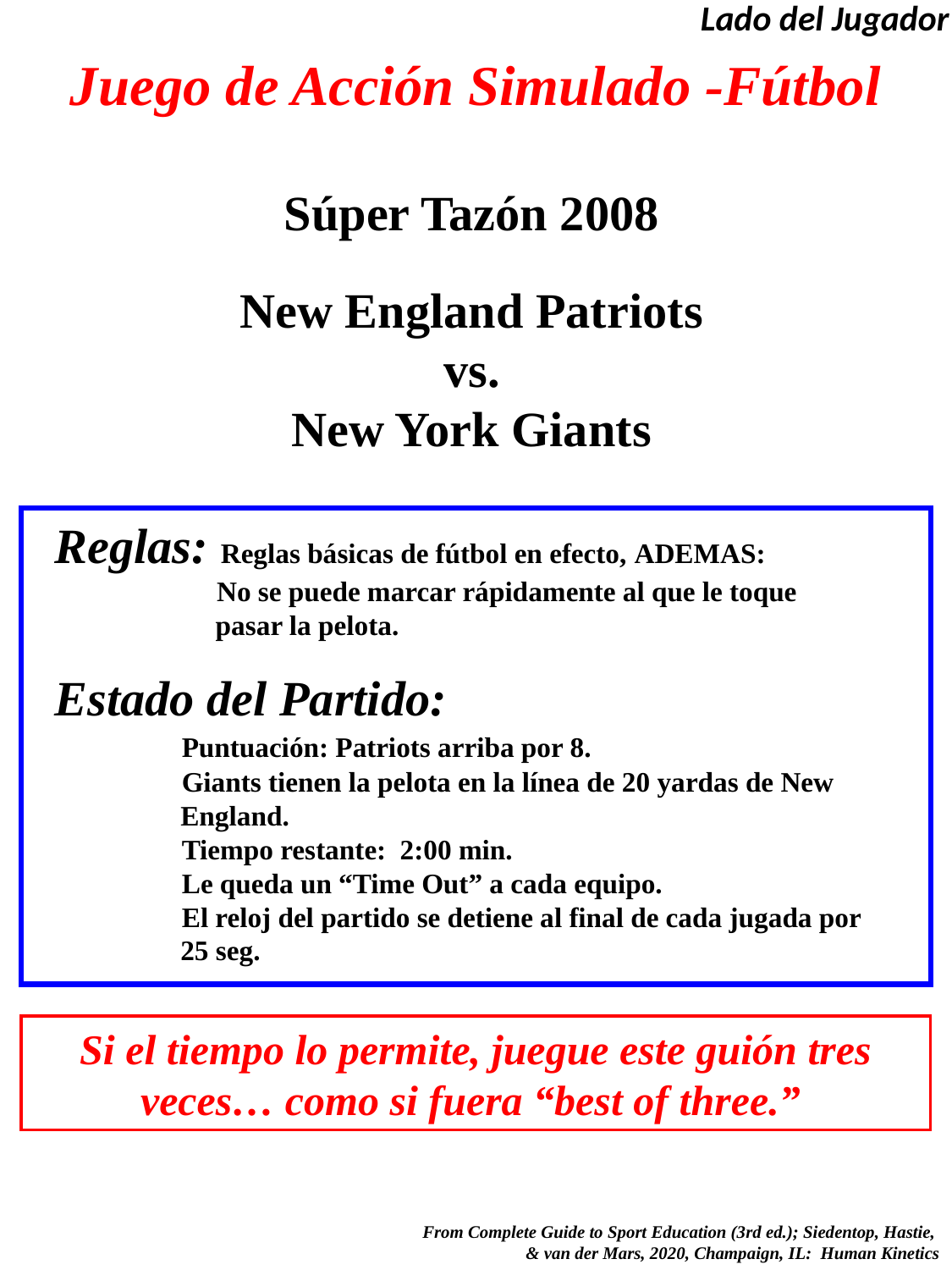

Lado del Jugador
# Juego de Acción Simulado -Fútbol
Súper Tazón 2008

New England Patriots
vs.
New York Giants

Reglas: Reglas básicas de fútbol en efecto, ADEMAS:
	     No se puede marcar rápidamente al que le toque
                       pasar la pelota.

Estado del Partido:
	Puntuación: Patriots arriba por 8.
   	Giants tienen la pelota en la línea de 20 yardas de New
                  England.
    	Tiempo restante:  2:00 min.
	Le queda un “Time Out” a cada equipo.
	El reloj del partido se detiene al final de cada jugada por
                  25 seg.

Si el tiempo lo permite, juegue este guión tres veces… como si fuera “best of three.”
 From Complete Guide to Sport Education (3rd ed.); Siedentop, Hastie,
& van der Mars, 2020, Champaign, IL:  Human Kinetics